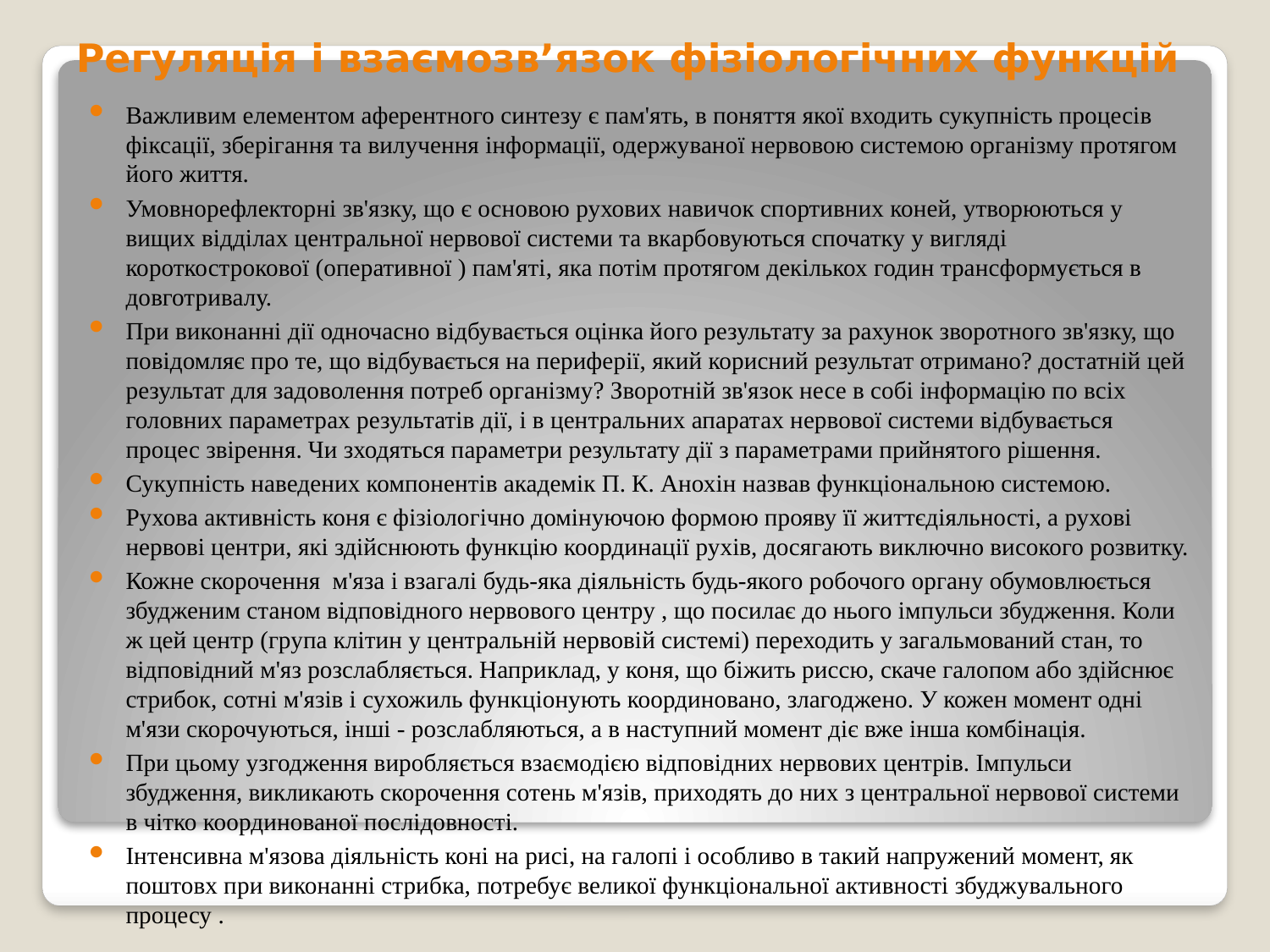

# Регуляція і взаємозв’язок фізіологічних функцій
Важливим елементом аферентного синтезу є пам'ять, в поняття якої входить сукупність процесів фіксації, зберігання та вилучення інформації, одержуваної нервовою системою організму протягом його життя.
Умовнорефлекторні зв'язку, що є основою рухових навичок спортивних коней, утворюються у вищих відділах центральної нервової системи та вкарбовуються спочатку у вигляді короткострокової (оперативної ) пам'яті, яка потім протягом декількох годин трансформується в довготривалу.
При виконанні дії одночасно відбувається оцінка його результату за рахунок зворотного зв'язку, що повідомляє про те, що відбувається на периферії, який корисний результат отримано? достатній цей результат для задоволення потреб організму? Зворотній зв'язок несе в собі інформацію по всіх головних параметрах результатів дії, і в центральних апаратах нервової системи відбувається процес звірення. Чи зходяться параметри результату дії з параметрами прийнятого рішення.
Сукупність наведених компонентів академік П. К. Анохін назвав функціональною системою.
Рухова активність коня є фізіологічно домінуючою формою прояву її життєдіяльності, а рухові нервові центри, які здійснюють функцію координації рухів, досягають виключно високого розвитку.
Кожне скорочення  м'яза і взагалі будь-яка діяльність будь-якого робочого органу обумовлюється збудженим станом відповідного нервового центру , що посилає до нього імпульси збудження. Коли ж цей центр (група клітин у центральній нервовій системі) переходить у загальмований стан, то відповідний м'яз розслабляється. Наприклад, у коня, що біжить риссю, скаче галопом або здійснює стрибок, сотні м'язів і сухожиль функціонують координовано, злагоджено. У кожен момент одні м'язи скорочуються, інші - розслабляються, а в наступний момент діє вже інша комбінація.
При цьому узгодження виробляється взаємодією відповідних нервових центрів. Імпульси збудження, викликають скорочення сотень м'язів, приходять до них з центральної нервової системи в чітко координованої послідовності.
Інтенсивна м'язова діяльність коні на рисі, на галопі і особливо в такий напружений момент, як поштовх при виконанні стрибка, потребує великої функціональної активності збуджувального процесу .